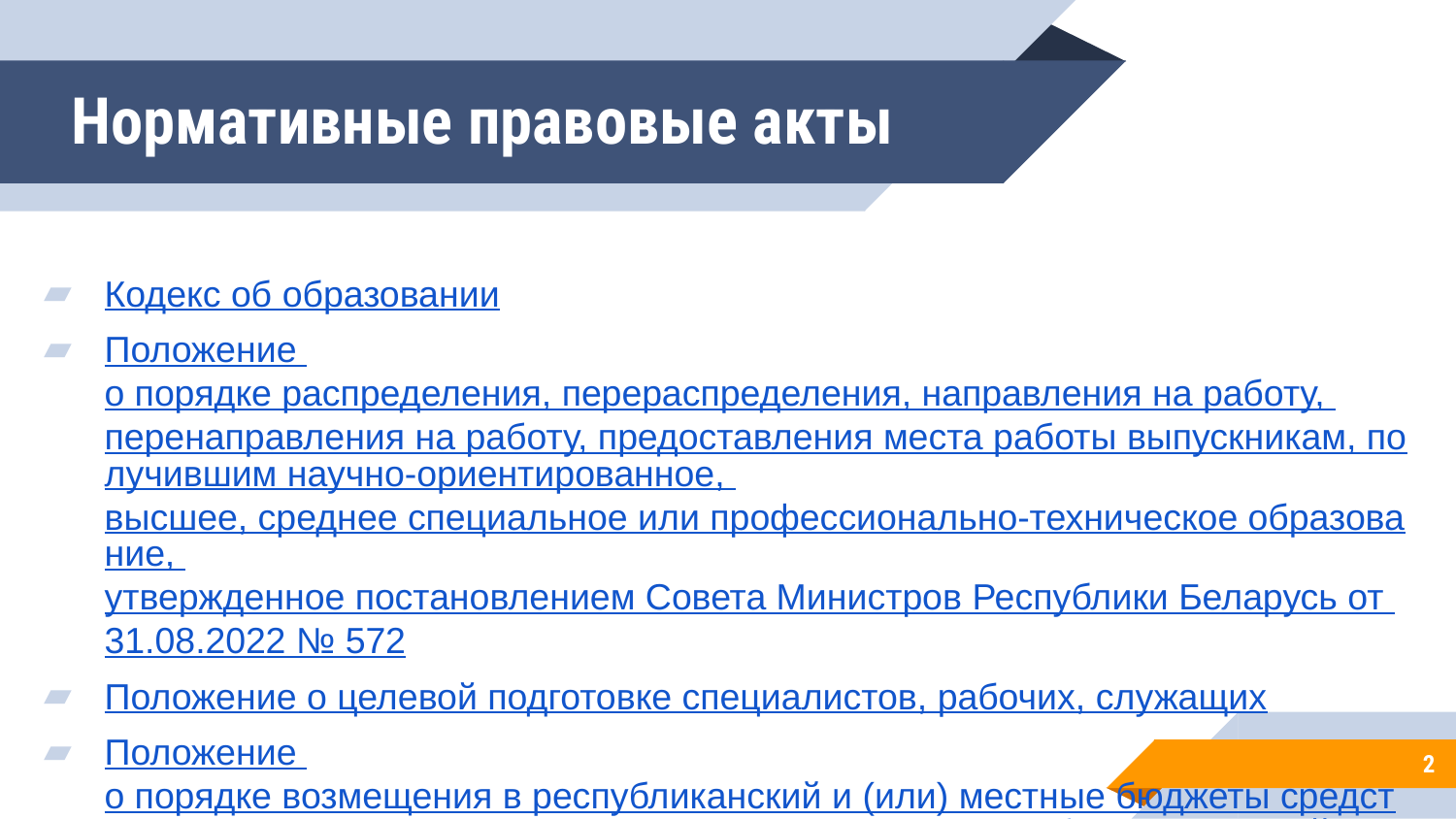

# Нормативные правовые акты
Кодекс об образовании
Положение о порядке распределения, перераспределения, направления на работу, перенаправления на работу, предоставления места работы выпускникам, получившим научно-ориентированное, высшее, среднее специальное или профессионально-техническое образование, утвержденное постановлением Совета Министров Республики Беларусь от 31.08.2022 № 572
Положение о целевой подготовке специалистов, рабочих, служащих
Положение о порядке возмещения в республиканский и (или) местные бюджеты средств, затраченных государством на подготовку научного работника высшей квалификации, специалиста, рабочего, служащего
2